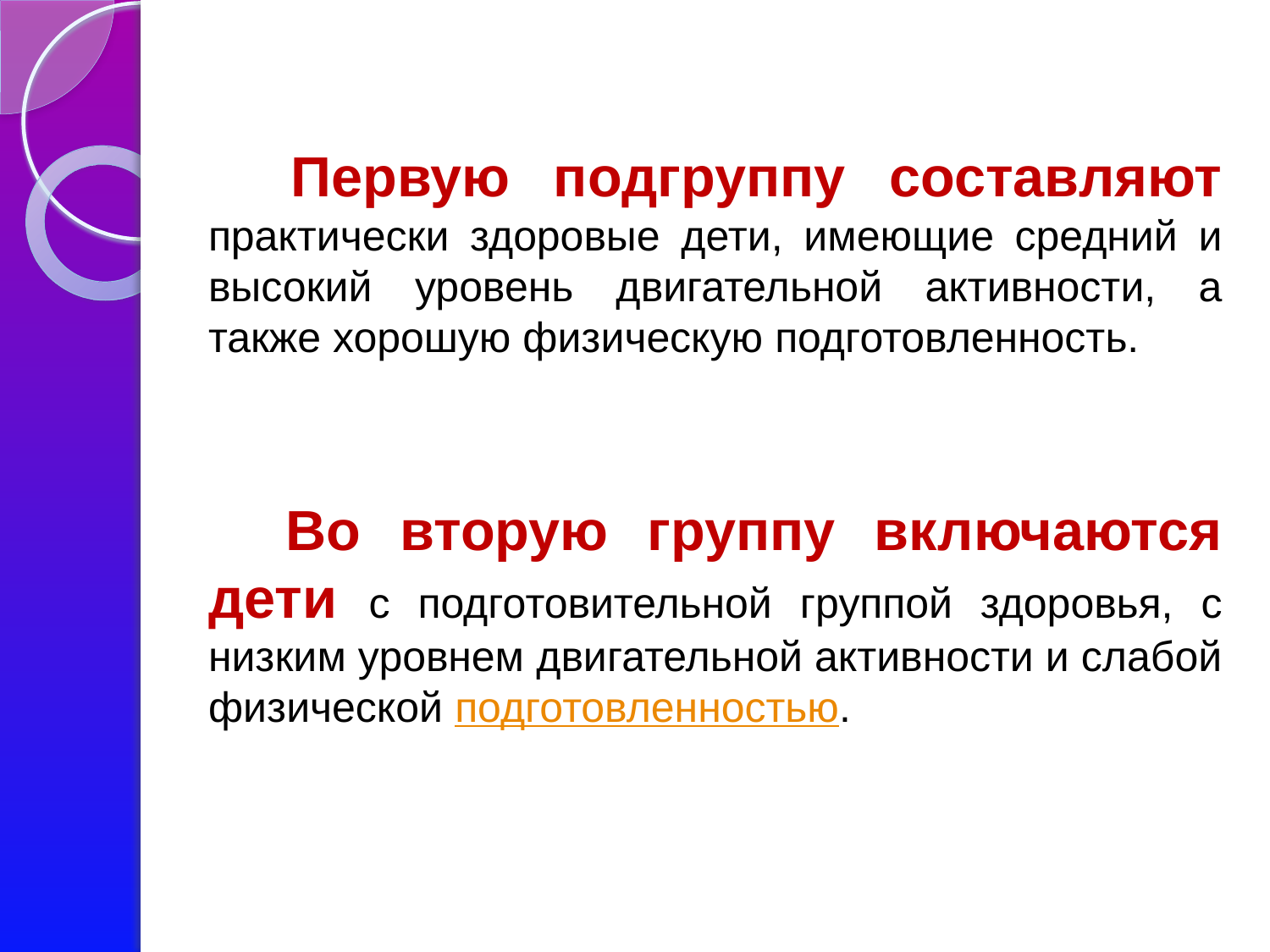

Первую подгруппу составляют практически здоровые дети, имеющие средний и высокий уровень двигательной активности, а также хорошую физическую подготовленность.

   Во вторую группу включаются дети с подготовительной группой здоровья, с низким уровнем двигательной активности и слабой физической подготовленностью.

#